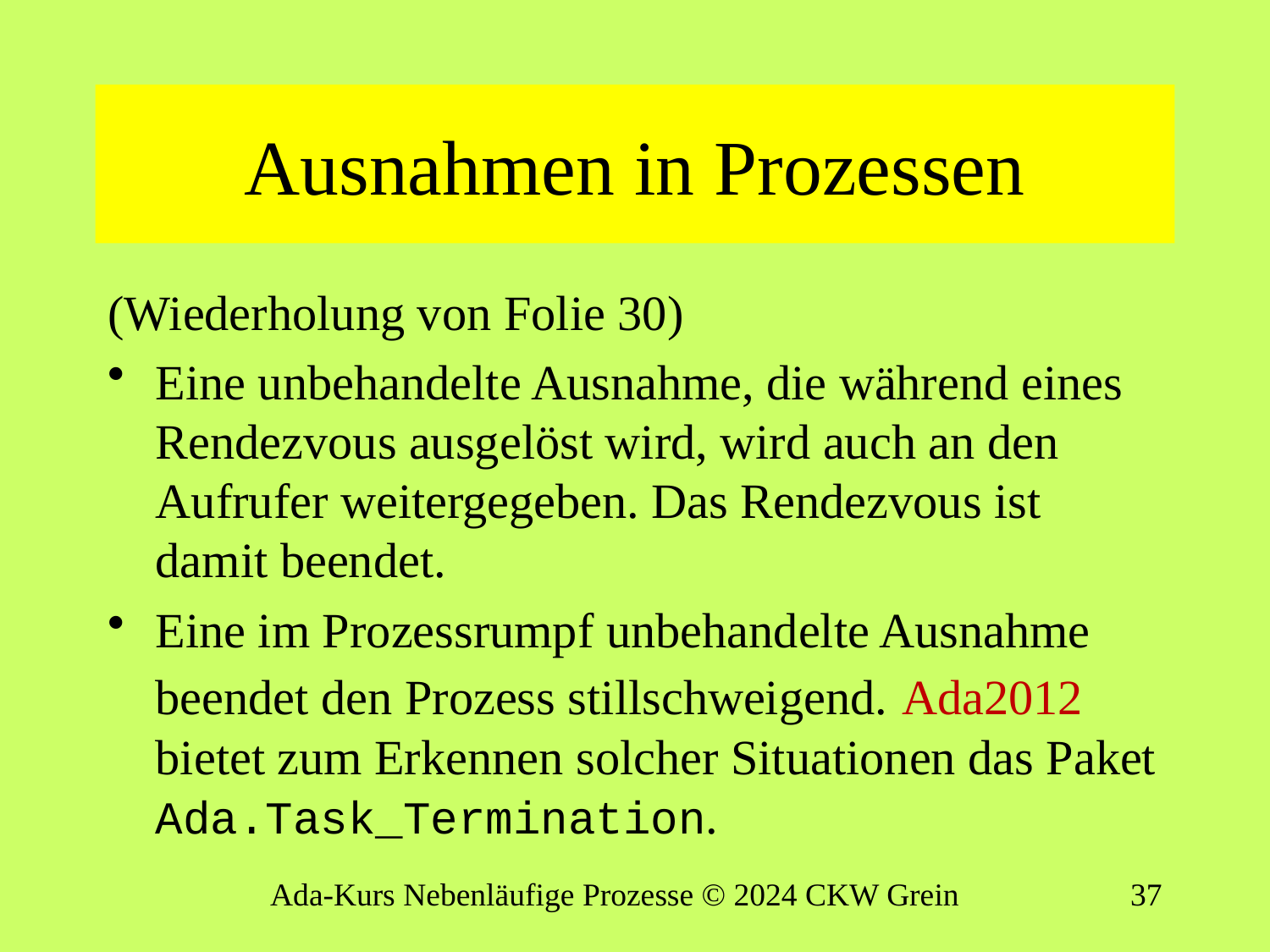

# Ausnahmen in Prozessen
(Wiederholung von Folie 30)
Eine unbehandelte Ausnahme, die während eines Rendezvous ausgelöst wird, wird auch an den Aufrufer weitergegeben. Das Rendezvous ist damit beendet.
Eine im Prozessrumpf unbehandelte Ausnahme beendet den Prozess stillschweigend. Ada2012 bietet zum Erkennen solcher Situationen das Paket Ada.Task_Termination.
Ada-Kurs Nebenläufige Prozesse © 2024 CKW Grein
37